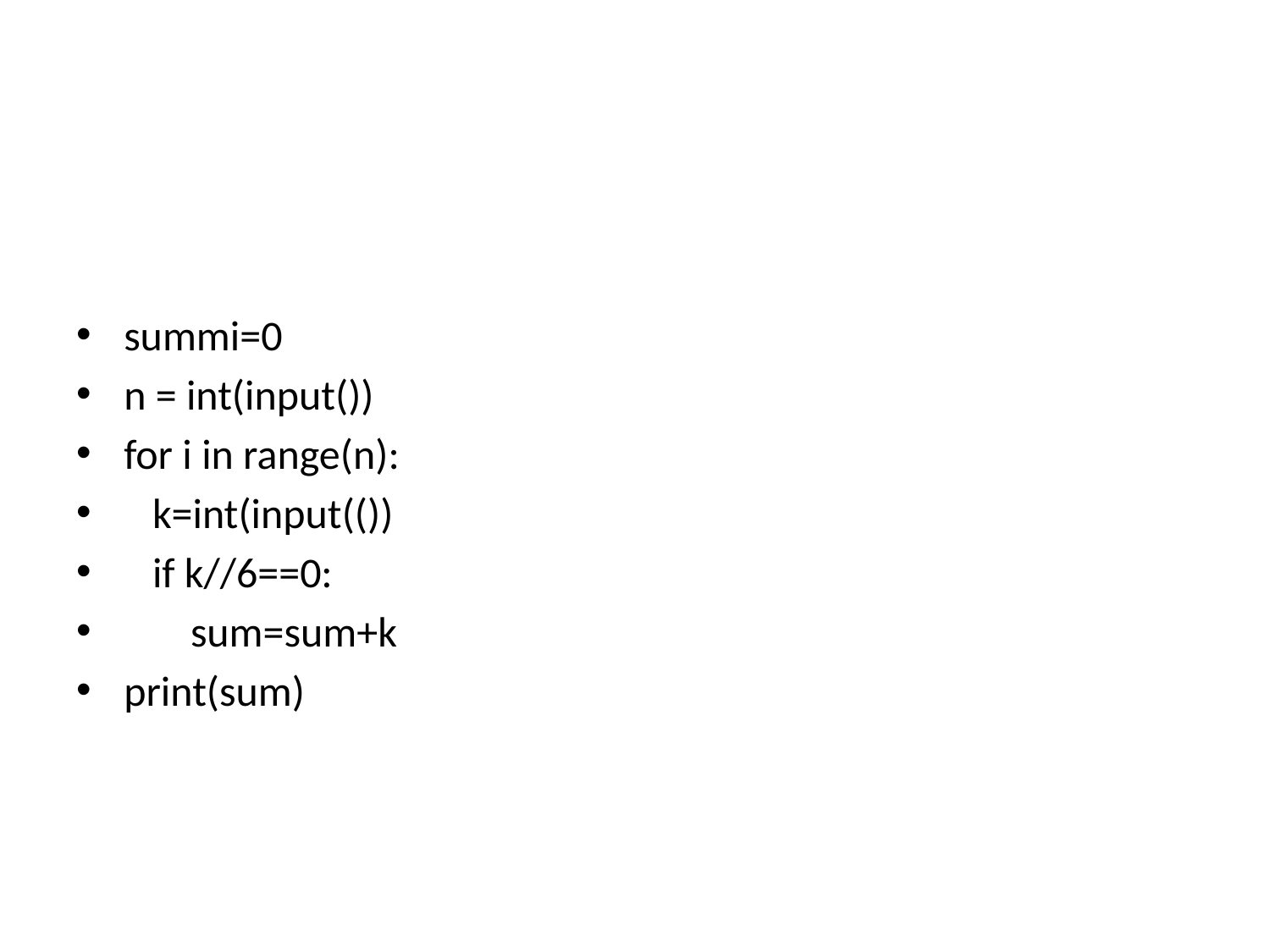

#

summi=0
n = int(input())
for i in range(n):
   k=int(input(())
   if k//6==0:
       sum=sum+k
print(sum)